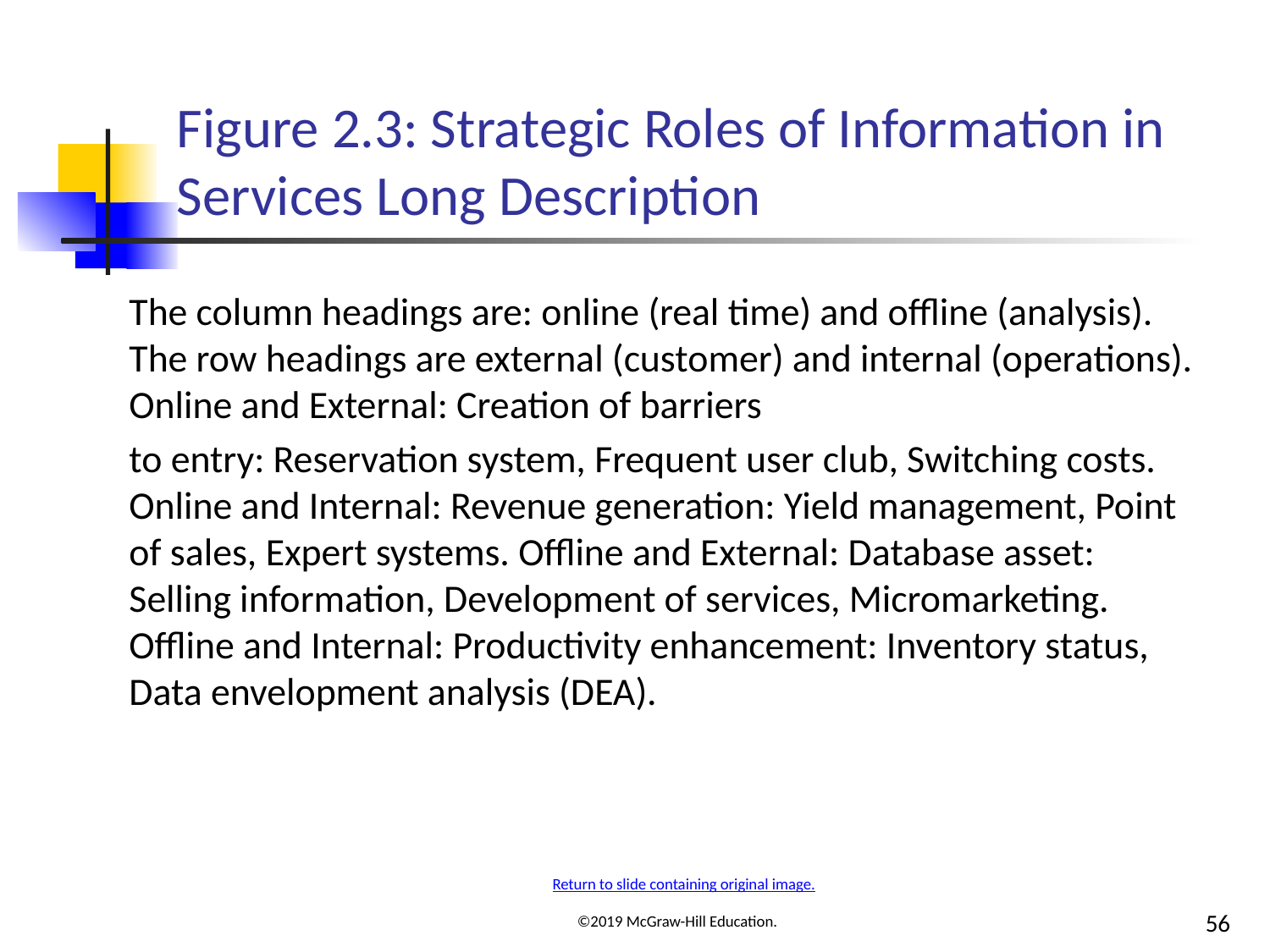

# Figure 2.3: Strategic Roles of Information in Services Long Description
The column headings are: online (real time) and offline (analysis). The row headings are external (customer) and internal (operations). Online and External: Creation of barriers
to entry: Reservation system, Frequent user club, Switching costs. Online and Internal: Revenue generation: Yield management, Point of sales, Expert systems. Offline and External: Database asset: Selling information, Development of services, Micromarketing. Offline and Internal: Productivity enhancement: Inventory status, Data envelopment analysis (DEA).
Return to slide containing original image.